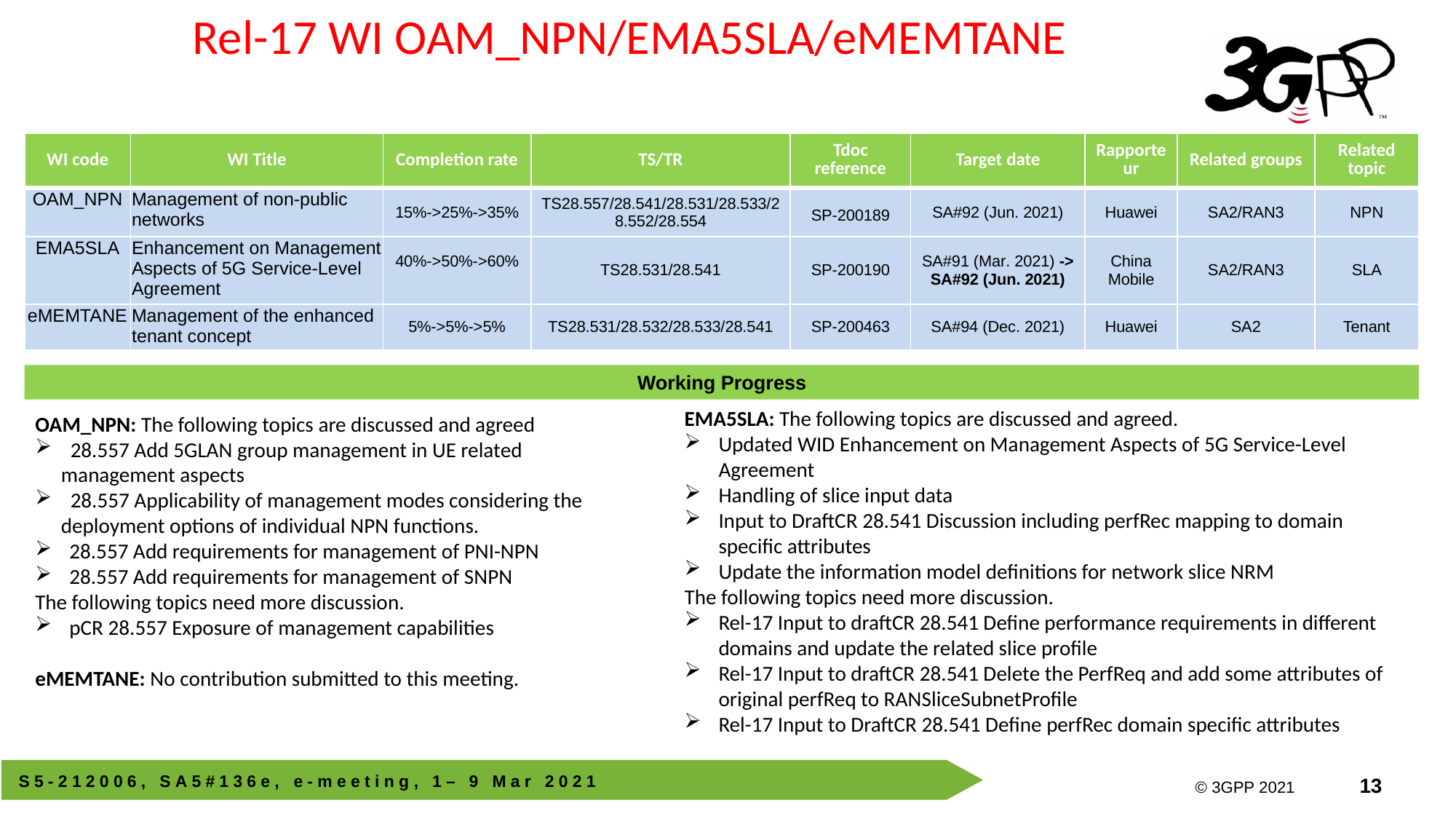

Rel-17 WI OAM_NPN/EMA5SLA/eMEMTANE
| WI code | WI Title | Completion rate | TS/TR | Tdoc reference | Target date | Rapporteur | Related groups | Related topic |
| --- | --- | --- | --- | --- | --- | --- | --- | --- |
| OAM\_NPN | Management of non-public networks | 15%->25%->35% | TS28.557/28.541/28.531/28.533/28.552/28.554 | SP-200189 | SA#92 (Jun. 2021) | Huawei | SA2/RAN3 | NPN |
| EMA5SLA | Enhancement on Management Aspects of 5G Service-Level Agreement | 40%->50%->60% | TS28.531/28.541 | SP-200190 | SA#91 (Mar. 2021) -> SA#92 (Jun. 2021) | China Mobile | SA2/RAN3 | SLA |
| eMEMTANE | Management of the enhanced tenant concept | 5%->5%->5% | TS28.531/28.532/28.533/28.541 | SP-200463 | SA#94 (Dec. 2021) | Huawei | SA2 | Tenant |
Working Progress
EMA5SLA: The following topics are discussed and agreed.
Updated WID Enhancement on Management Aspects of 5G Service-Level Agreement
Handling of slice input data
Input to DraftCR 28.541 Discussion including perfRec mapping to domain specific attributes
Update the information model definitions for network slice NRM
The following topics need more discussion.
Rel-17 Input to draftCR 28.541 Define performance requirements in different domains and update the related slice profile
Rel-17 Input to draftCR 28.541 Delete the PerfReq and add some attributes of original perfReq to RANSliceSubnetProfile
Rel-17 Input to DraftCR 28.541 Define perfRec domain specific attributes

OAM_NPN: The following topics are discussed and agreed
  28.557 Add 5GLAN group management in UE related management aspects
  28.557 Applicability of management modes considering the deployment options of individual NPN functions.
28.557 Add requirements for management of PNI-NPN
28.557 Add requirements for management of SNPN
The following topics need more discussion.
pCR 28.557 Exposure of management capabilities

eMEMTANE: No contribution submitted to this meeting.